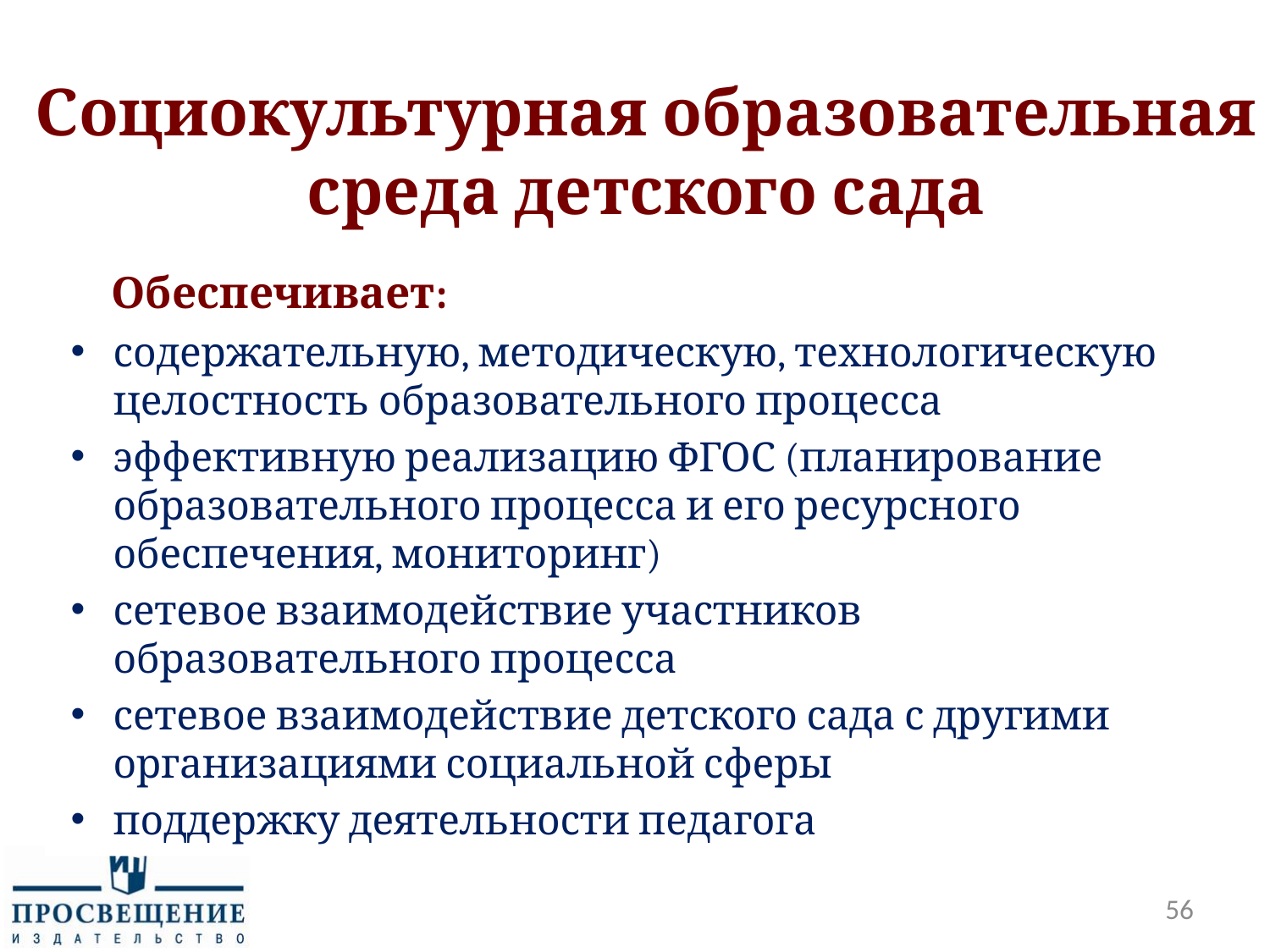

# Социокультурная образовательная среда детского сада
    Обеспечивает:
содержательную, методическую, технологическую целостность образовательного процесса
эффективную реализацию ФГОС (планирование образовательного процесса и его ресурсного обеспечения, мониторинг)
сетевое взаимодействие участников образовательного процесса
сетевое взаимодействие детского сада с другими организациями социальной сферы
поддержку деятельности педагога

56